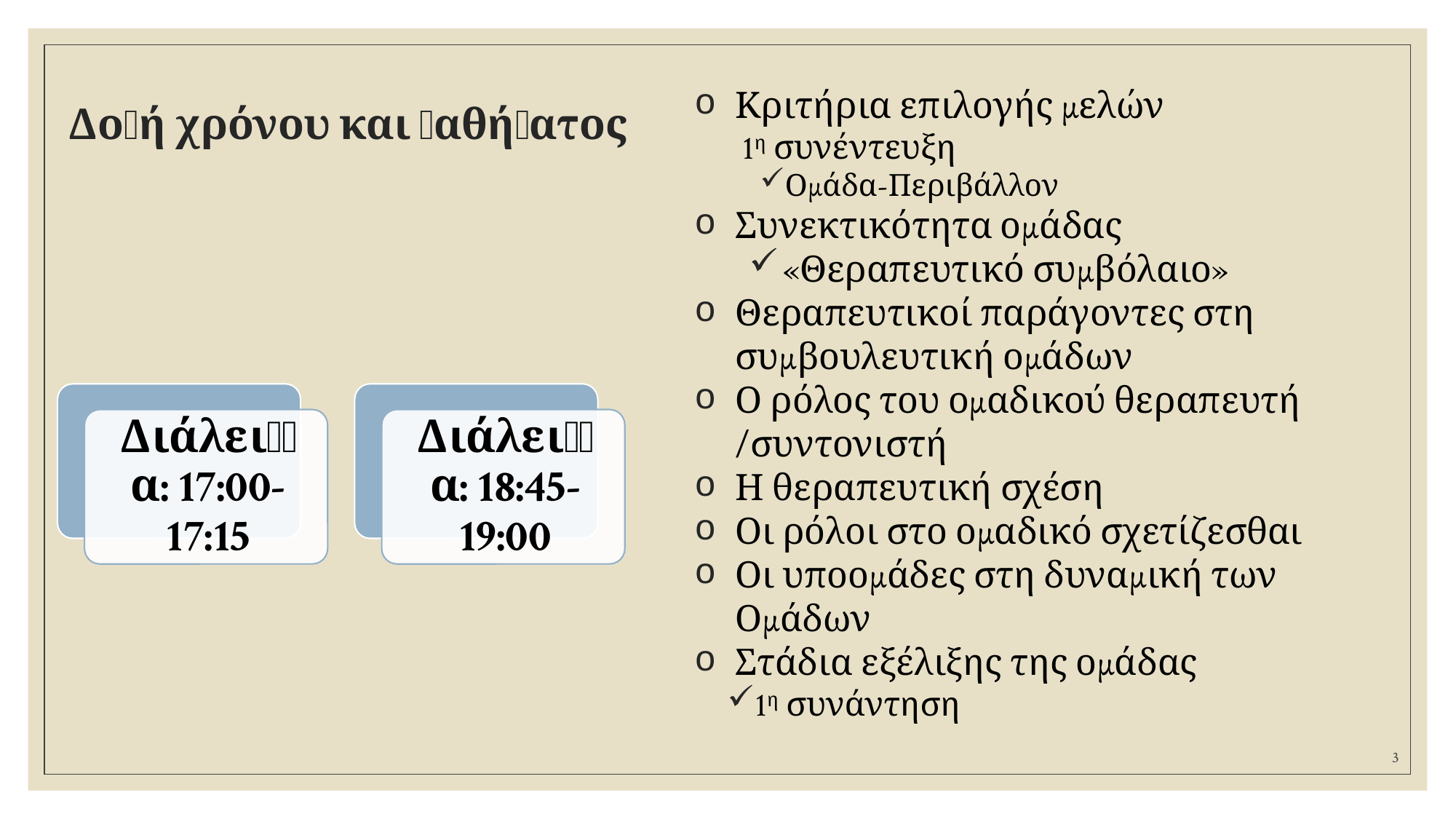

Κριτήρια επιλογής μελών
  1η συνέντευξη
Ομάδα-Περιβάλλον
Συνεκτικότητα ομάδας
«Θεραπευτικό συμβόλαιο»
Θεραπευτικοί παράγοντες στη συμβουλευτική ομάδων
Ο ρόλος του ομαδικού θεραπευτή /συντονιστή
Η θεραπευτική σχέση
Οι ρόλοι στο ομαδικό σχετίζεσθαι
Οι υποομάδες στη δυναμική των Ομάδων
Στάδια εξέλιξης της ομάδας
1η συνάντηση

# Δομή χρόνου και μαθήματος
Διάλειμμα: 17:00-17:15
Διάλειμμα: 18:45-19:00
3